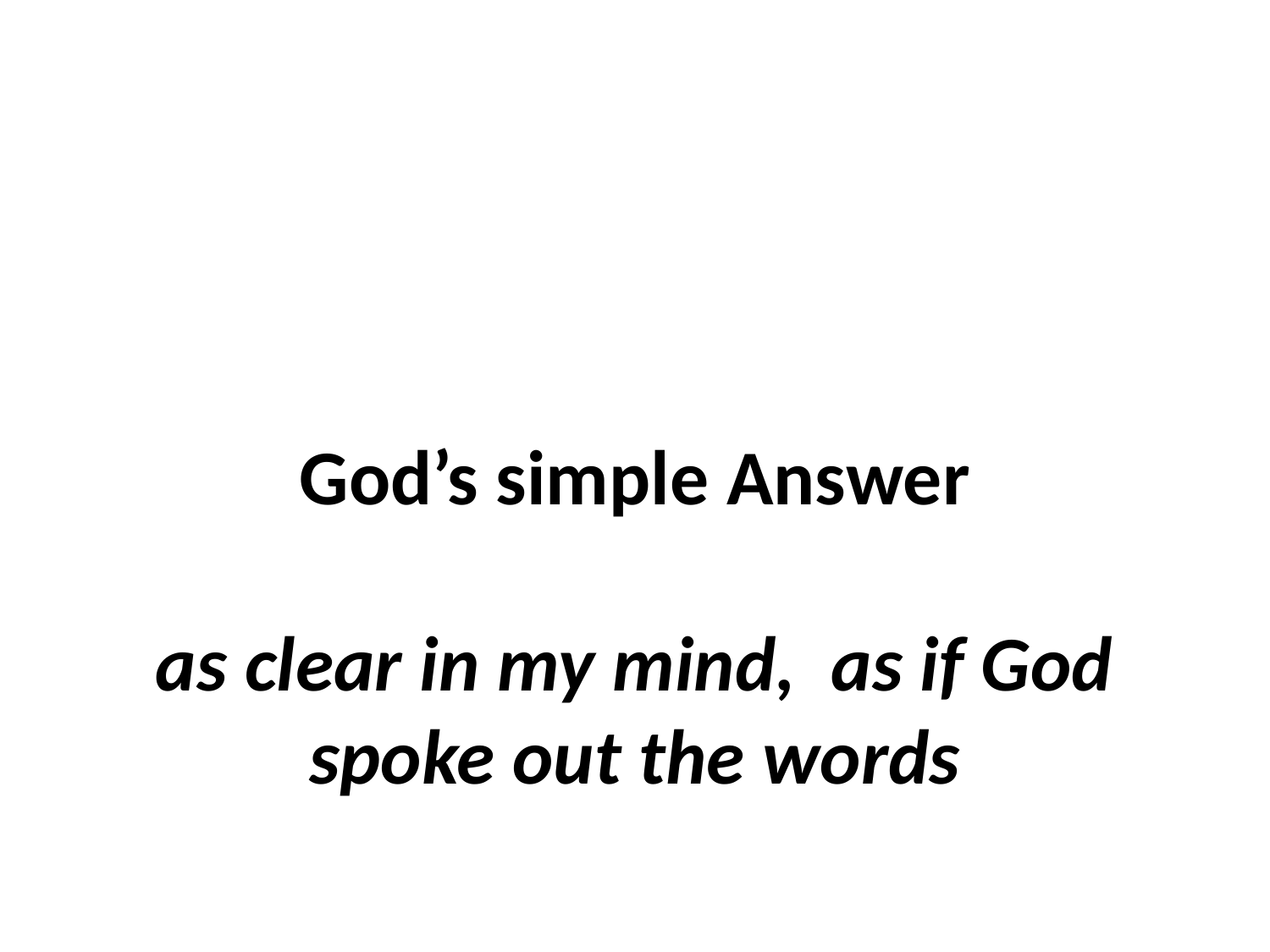

# God’s simple Answer as clear in my mind,  as if God spoke out the words